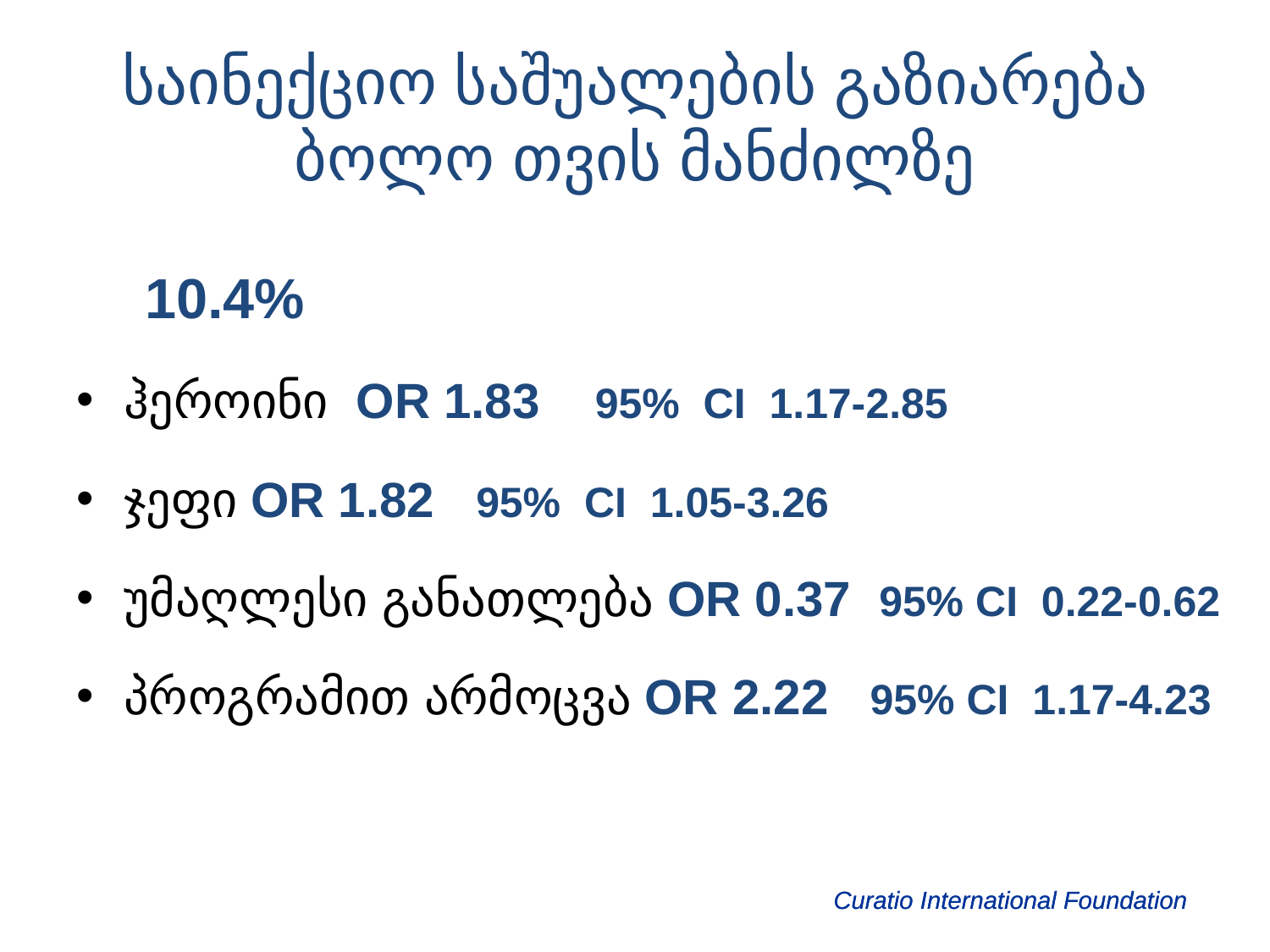

საინექციო საშუალების გაზიარება ბოლო თვის მანძილზე
     10.4%
ჰეროინი  OR 1.83    95%  CI  1.17-2.85
ჯეფი 	OR 1.82   95%  CI  1.05-3.26
უმაღლესი განათლება OR 0.37  95% CI  0.22-0.62
პროგრამით არმოცვა OR 2.22   95% CI  1.17-4.23
Curatio International Foundation
Curatio International Foundation